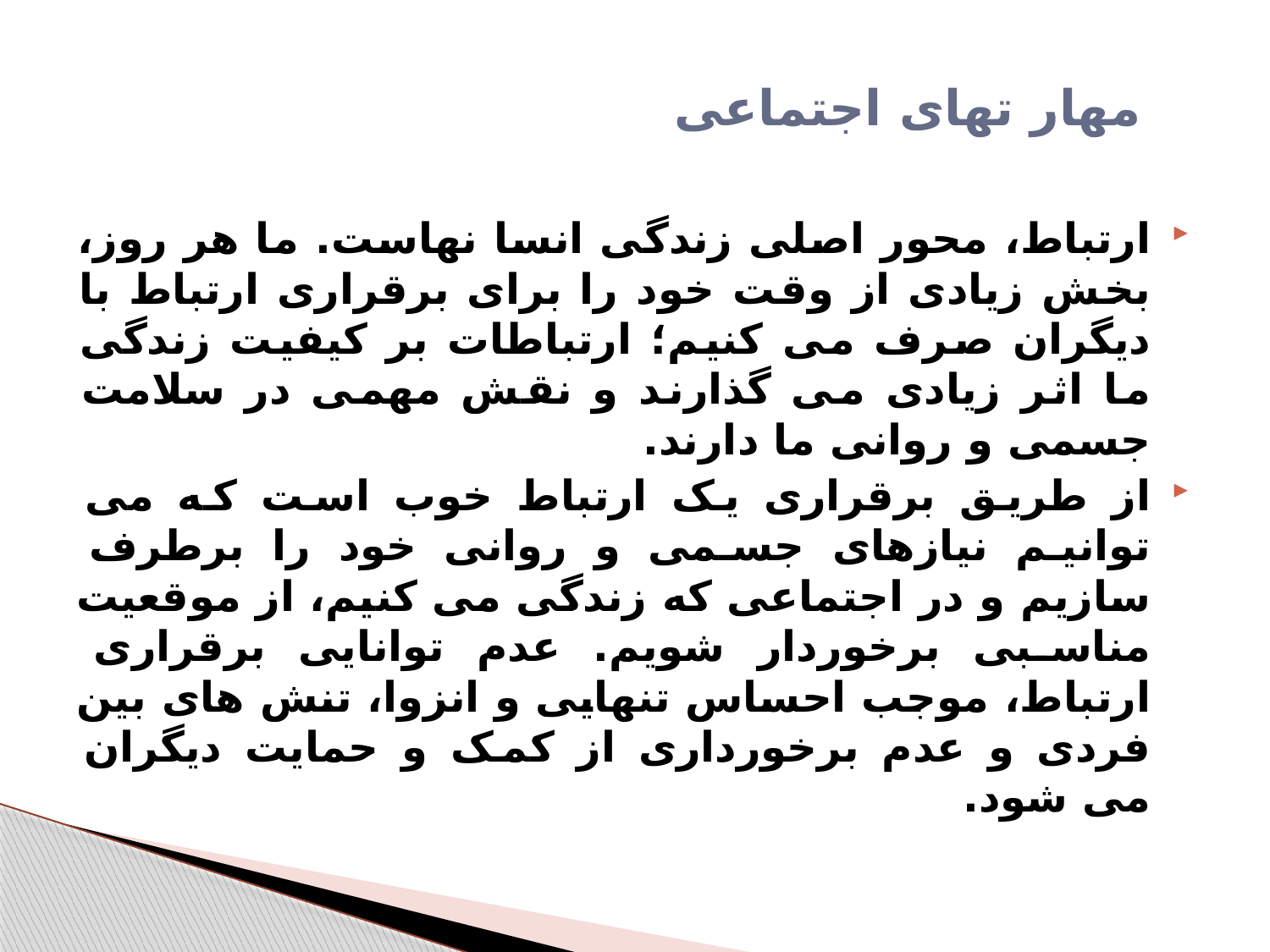

# مهار تهای اجتماعی
ارتباط، محور اصلی زندگی انسا نهاست. ما هر روز، بخش زیادی از وقت خود را برای برقراری ارتباط با دیگران صرف می کنیم؛ ارتباطات بر کیفیت زندگی ما اثر زیادی می گذارند و نقش مهمی در سلامت جسمی و روانی ما دارند.
از طریق برقراری یک ارتباط خوب است که می توانیم نیازهای جسمی و روانی خود را برطرف سازیم و در اجتماعی که زندگی می کنیم، از موقعیت مناسبی برخوردار شویم. عدم توانایی برقراری ارتباط، موجب احساس تنهایی و انزوا، تنش های بین فردی و عدم برخورداری از کمک و حمایت دیگران می شود.